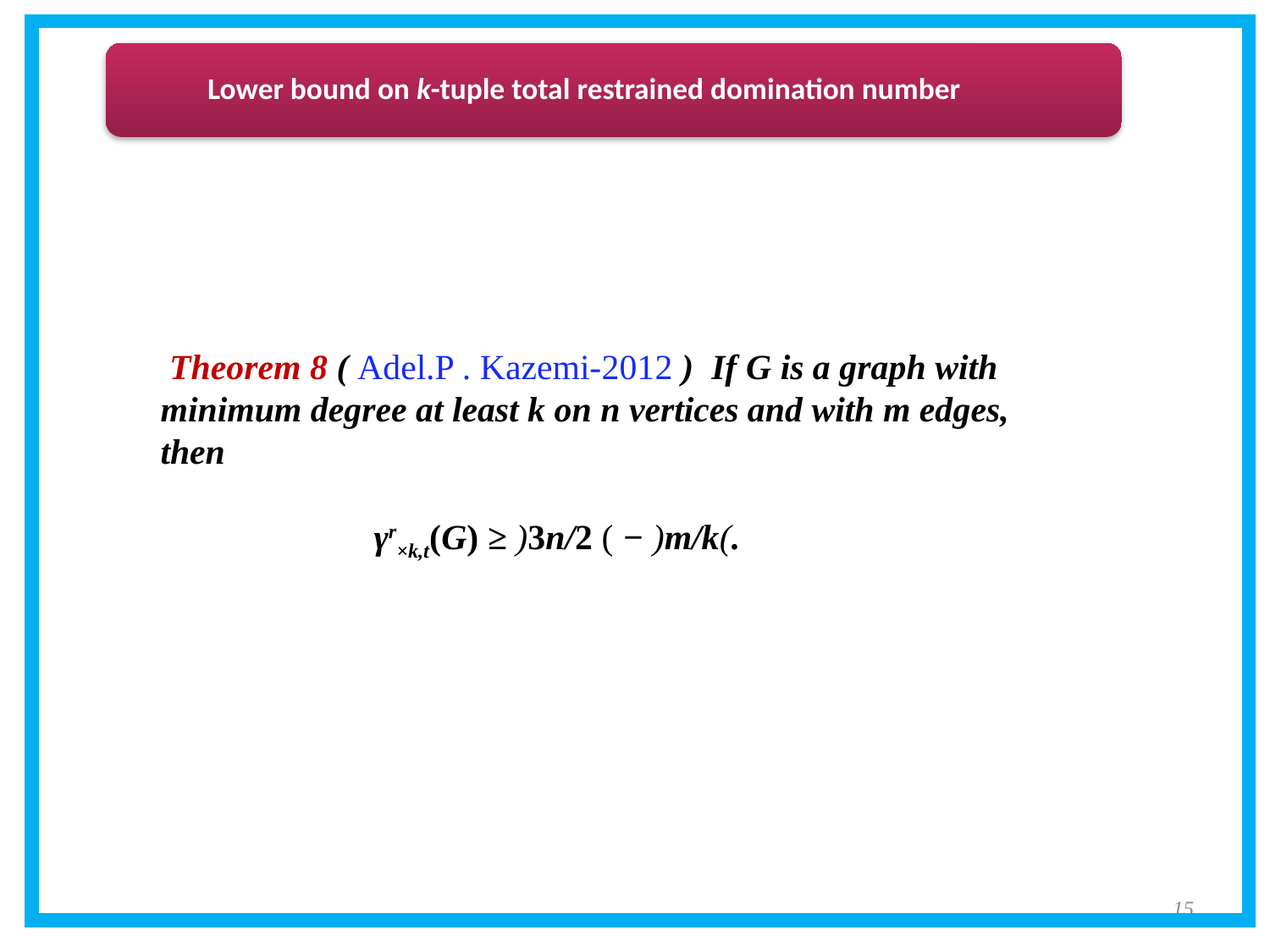

Lower bound on k-tuple total restrained domination number
 Theorem 8 ( Adel.P . Kazemi-2012 )  If G is a graph with minimum degree at least k on n vertices and with m edges, then

                        γr×k,t(G) ≥ )3n/2 ( − )m/k(.

15